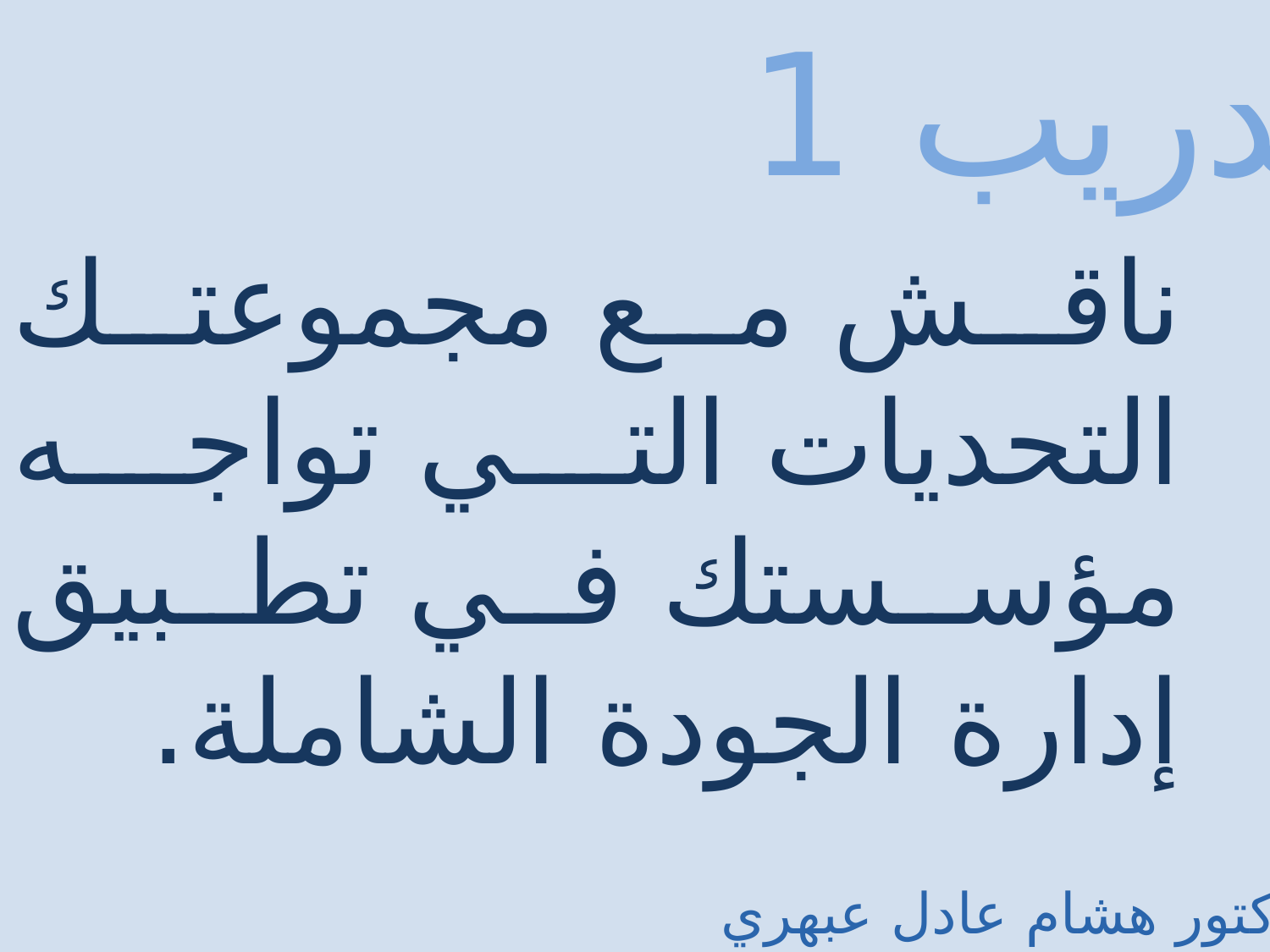

تدريب 1
ناقش مع مجموعتك التحديات التي تواجه مؤسستك في تطبيق إدارة الجودة الشاملة.
الدكتور هشام عادل عبهري